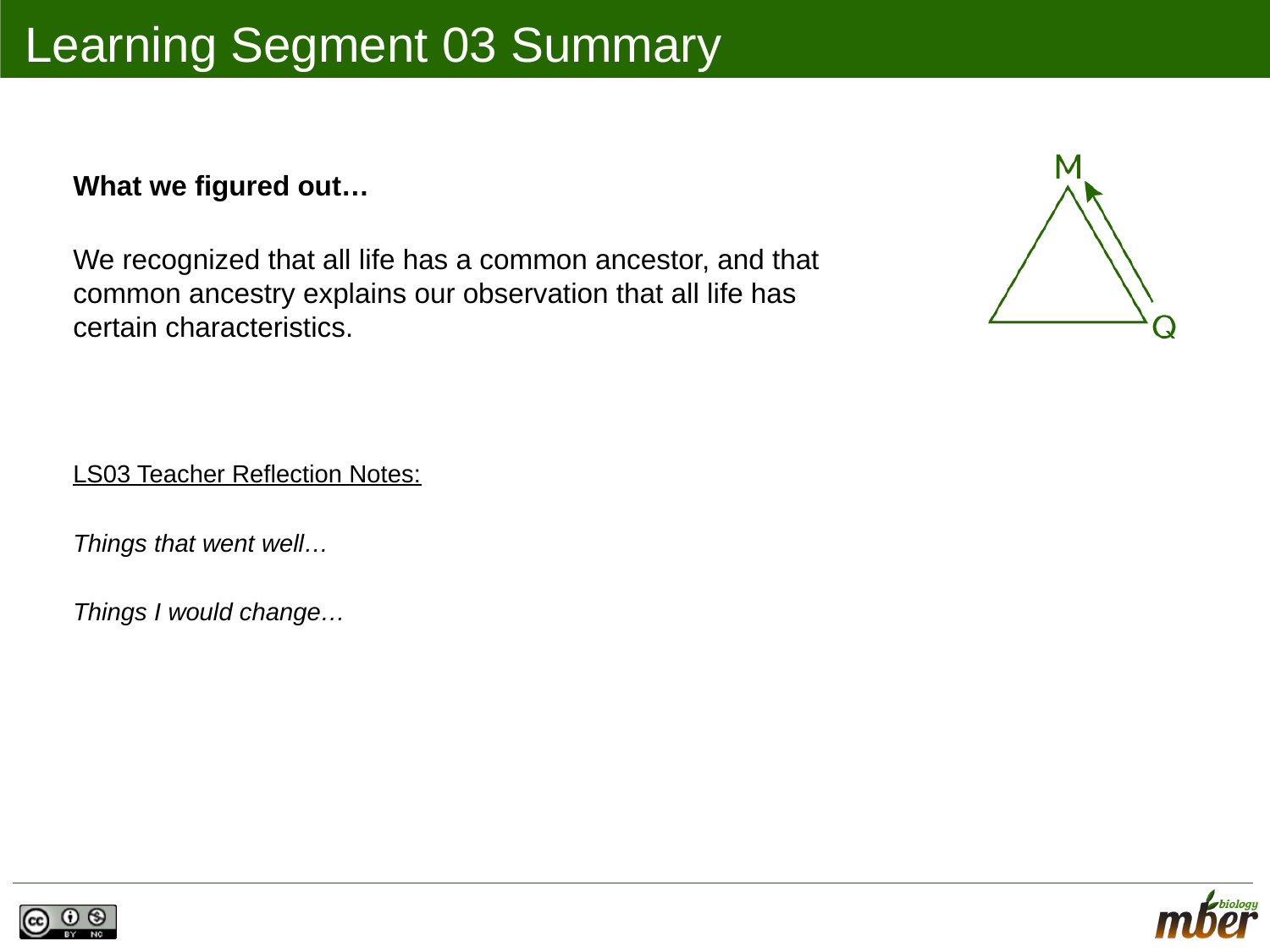

# Learning Segment 03 Summary
What we figured out…

We recognized that all life has a common ancestor, and that common ancestry explains our observation that all life has certain characteristics.
LS03 Teacher Reflection Notes:

Things that went well…

Things I would change…